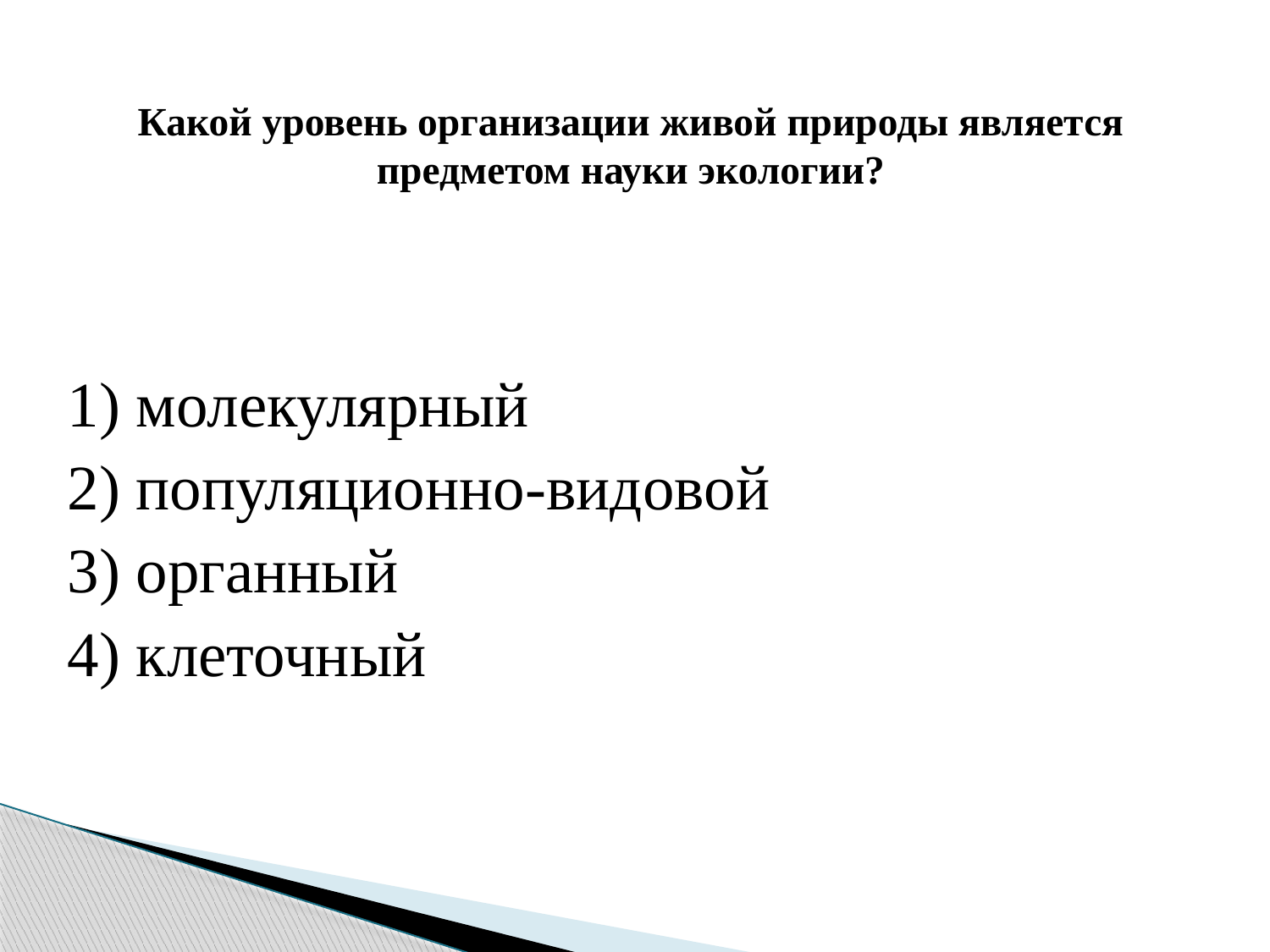

# Какой уровень организации живой природы является предметом науки экологии?
1) молекулярный
2) популяционно-видовой
3) органный
4) клеточный